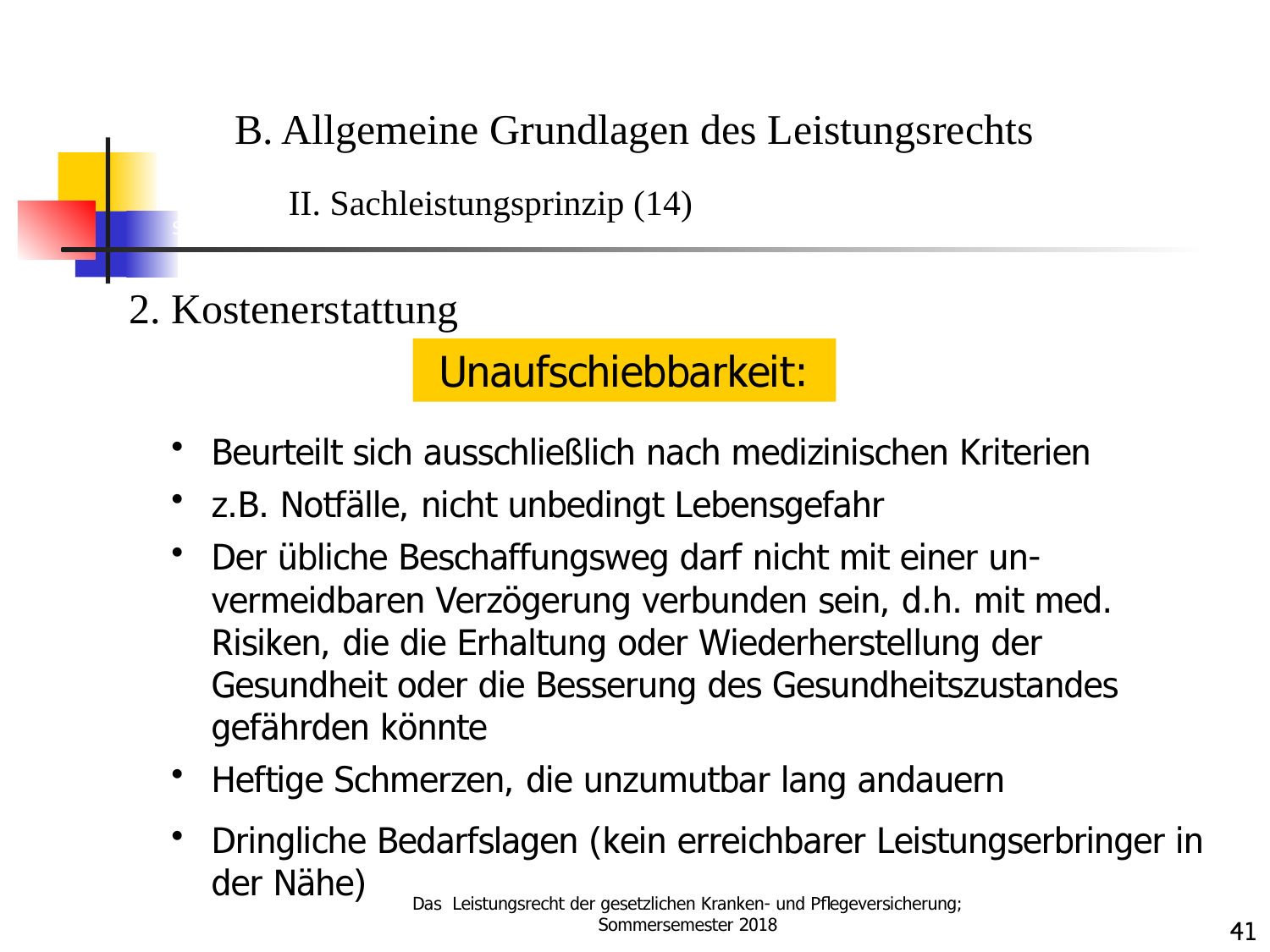

Sachleistung 14
B. Allgemeine Grundlagen des Leistungsrechts
	II. Sachleistungsprinzip (14)
2. Kostenerstattung
Unaufschiebbarkeit:
Beurteilt sich ausschließlich nach medizinischen Kriterien
z.B. Notfälle, nicht unbedingt Lebensgefahr
Der übliche Beschaffungsweg darf nicht mit einer un-vermeidbaren Verzögerung verbunden sein, d.h. mit med. Risiken, die die Erhaltung oder Wiederherstellung der Gesundheit oder die Besserung des Gesundheitszustandes gefährden könnte
Heftige Schmerzen, die unzumutbar lang andauern
Dringliche Bedarfslagen (kein erreichbarer Leistungserbringer in der Nähe)
Das  Leistungsrecht der gesetzlichen Kranken- und Pflegeversicherung; Sommersemester 2018
41